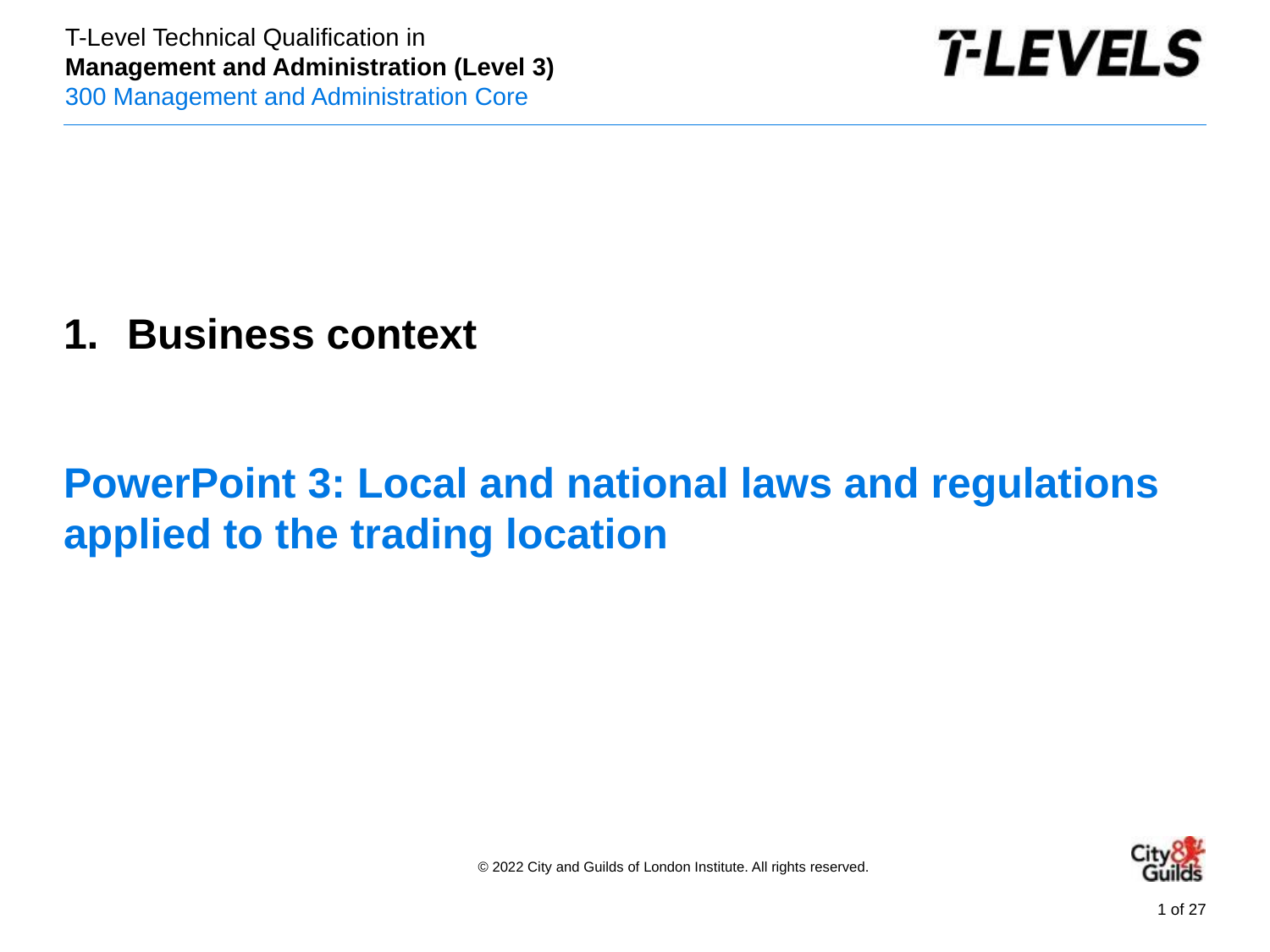

PowerPoint presentation
Business context
# PowerPoint 3: Local and national laws and regulations applied to the trading location